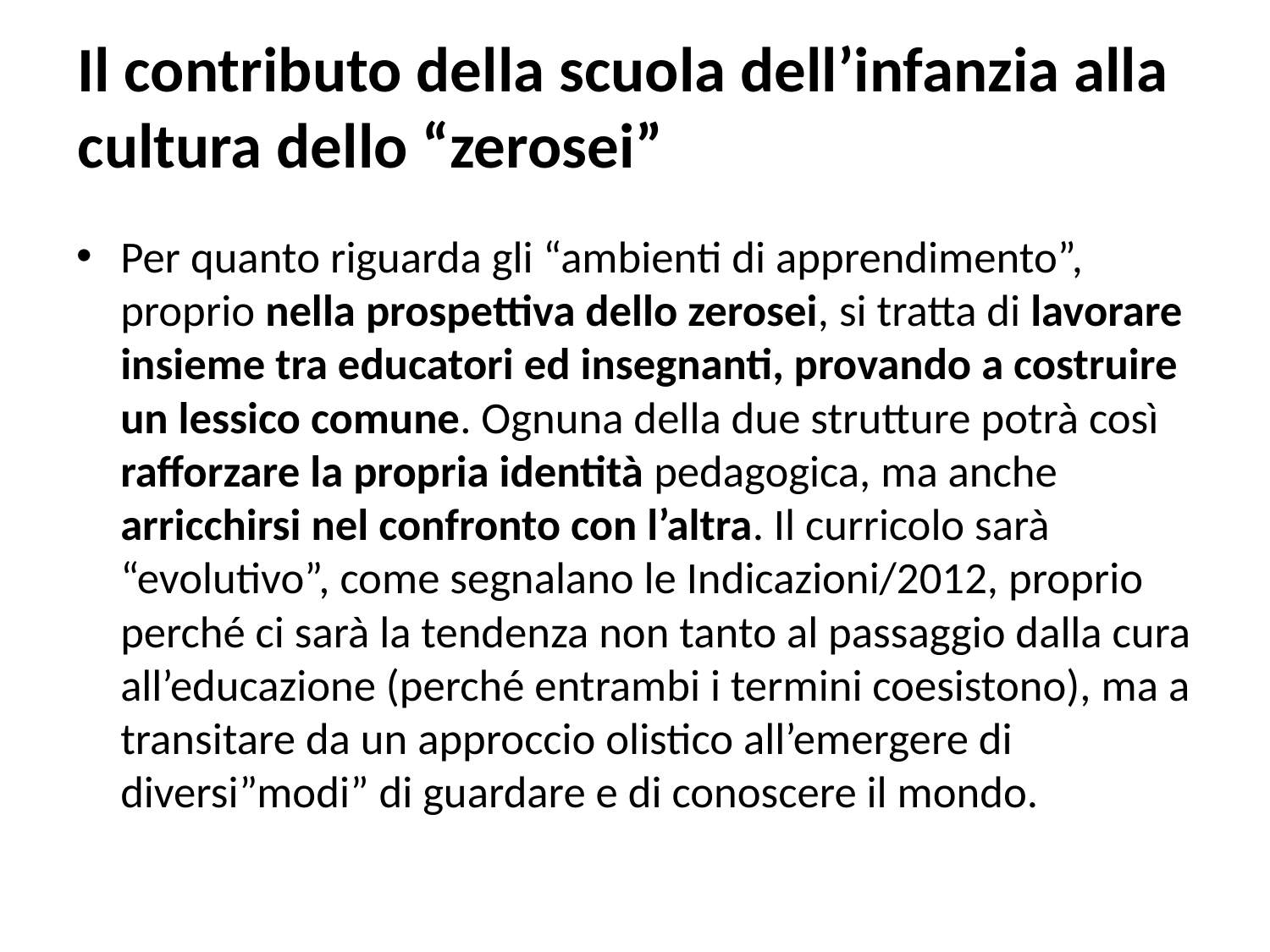

# Il contributo della scuola dell’infanzia alla cultura dello “zerosei”
Per quanto riguarda gli “ambienti di apprendimento”, proprio nella prospettiva dello zerosei, si tratta di lavorare insieme tra educatori ed insegnanti, provando a costruire un lessico comune. Ognuna della due strutture potrà così rafforzare la propria identità pedagogica, ma anche arricchirsi nel confronto con l’altra. Il curricolo sarà “evolutivo”, come segnalano le Indicazioni/2012, proprio perché ci sarà la tendenza non tanto al passaggio dalla cura all’educazione (perché entrambi i termini coesistono), ma a transitare da un approccio olistico all’emergere di diversi”modi” di guardare e di conoscere il mondo.